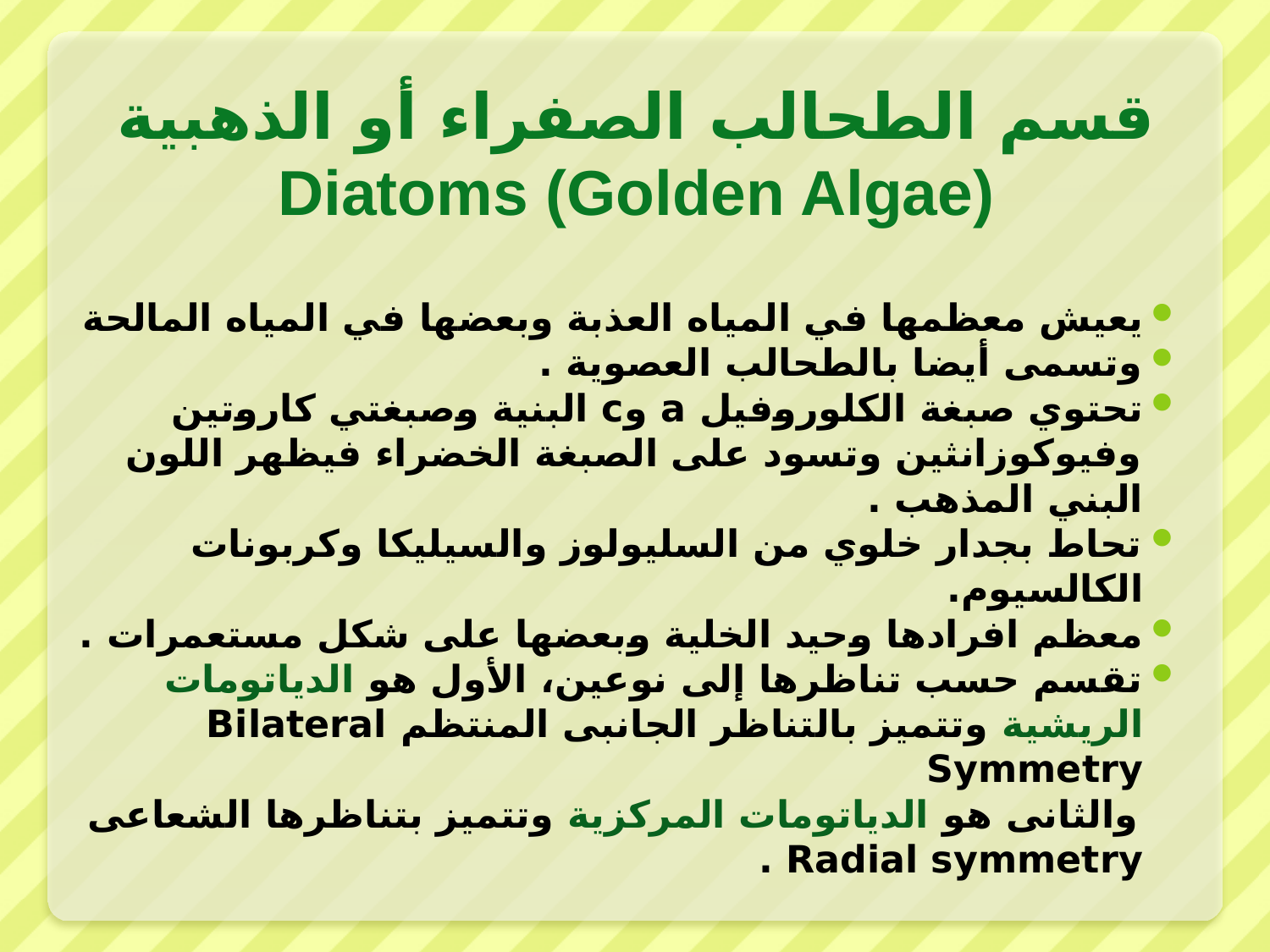

# قسم الطحالب الصفراء أو الذهبية Diatoms (Golden Algae)
يعيش معظمها في المياه العذبة وبعضها في المياه المالحة
وتسمى أيضا بالطحالب العصوية .
تحتوي صبغة الكلوروفيل a وc البنية وصبغتي كاروتين وفيوكوزانثين وتسود على الصبغة الخضراء فيظهر اللون البني المذهب .
تحاط بجدار خلوي من السليولوز والسيليكا وكربونات الكالسيوم.
معظم افرادها وحيد الخلية وبعضها على شكل مستعمرات .
تقسم حسب تناظرها إلى نوعين، الأول هو الدياتومات الريشية وتتميز بالتناظر الجانبى المنتظم Bilateral Symmetry
   والثانى هو الدياتومات المركزية وتتميز بتناظرها الشعاعى Radial symmetry .